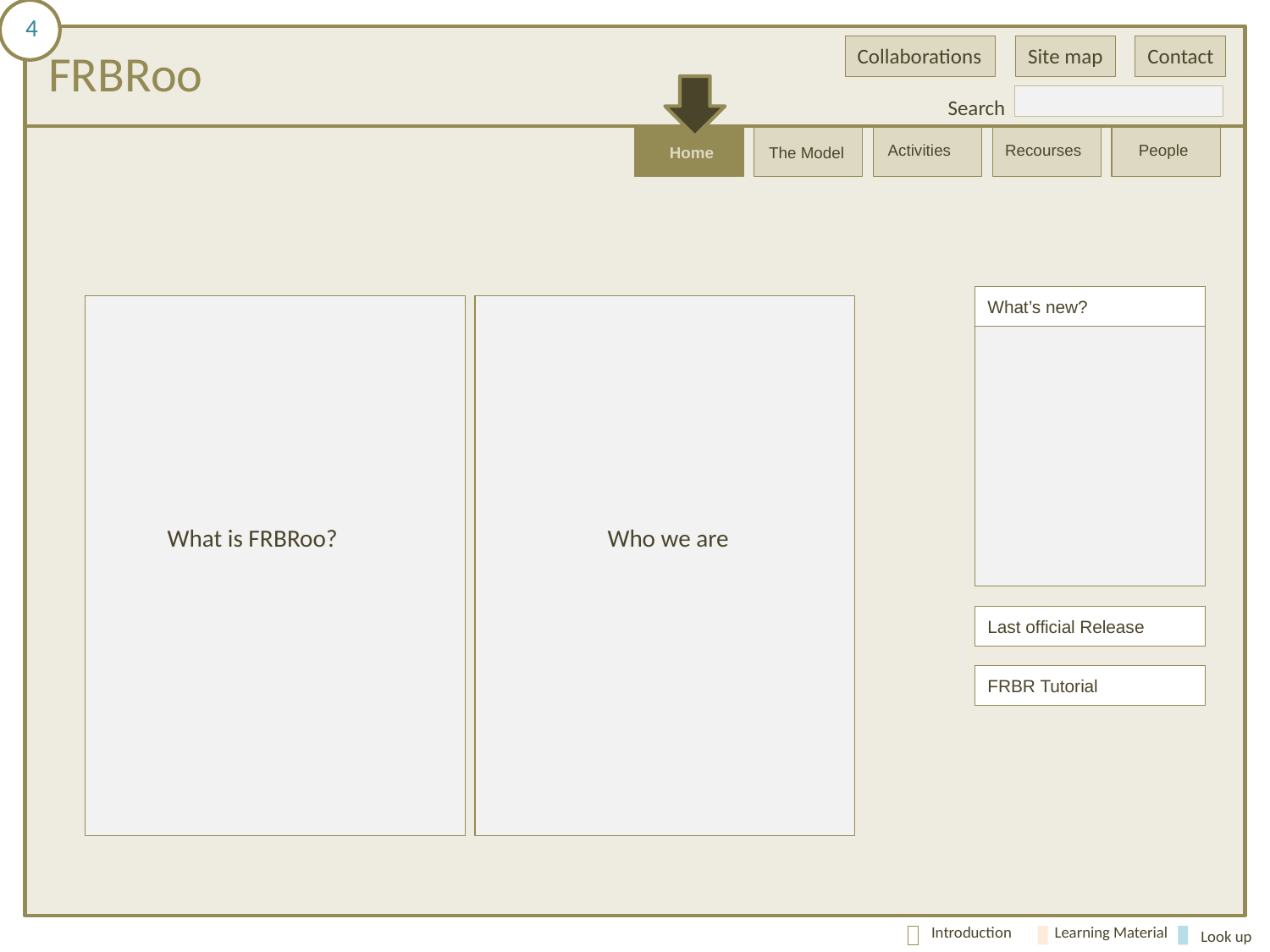

4

FRBRoo
Collaborations

Site map

Contact

Search

Activities
Recourses
People
The Model
Home
What’s new?

What is FRBRoo?
Who we are
Last official Release
FRBR Tutorial
Introduction
Learning Material
Look up